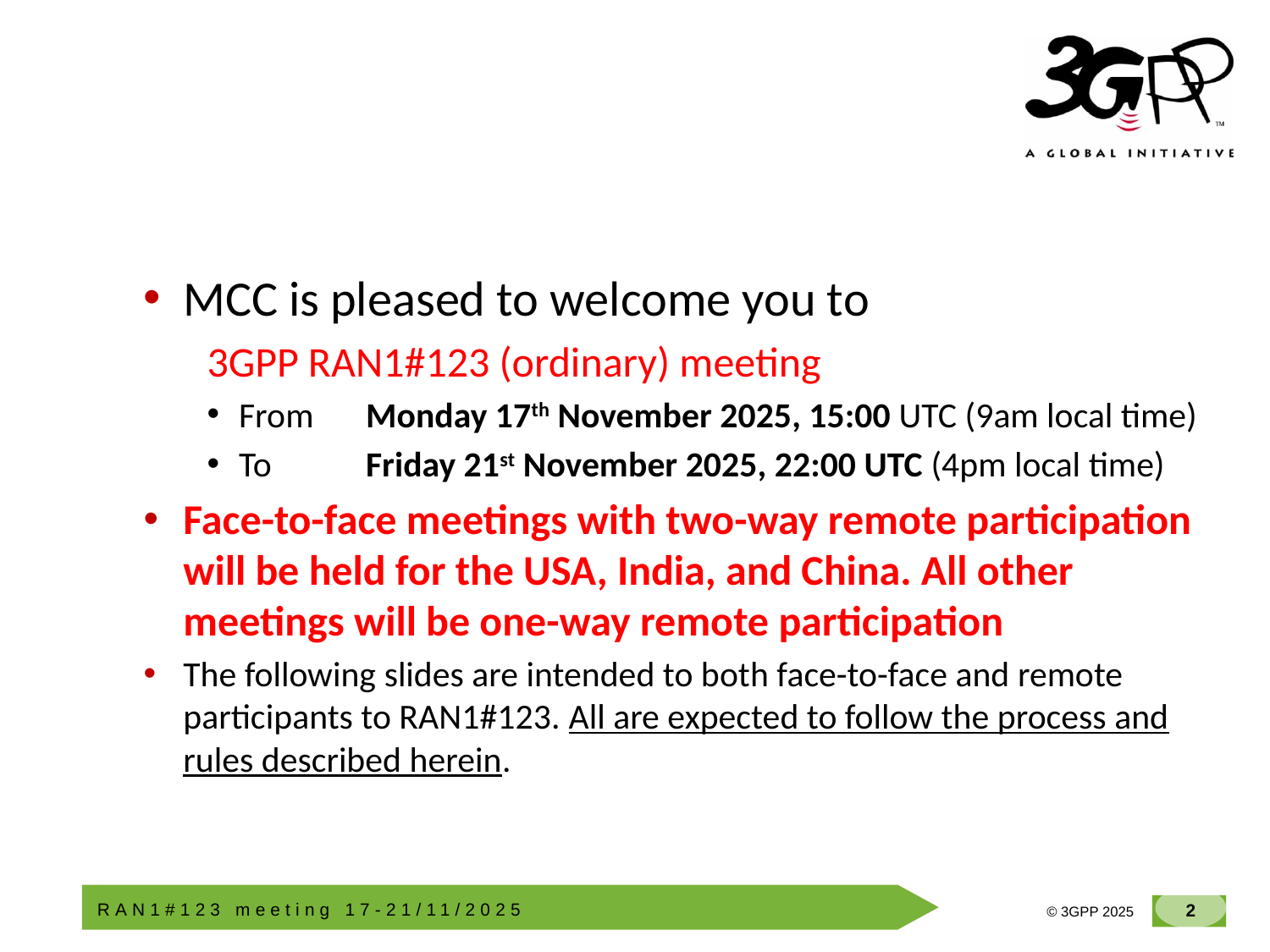

MCC is pleased to welcome you to
3GPP RAN1#123 (ordinary) meeting
From 	Monday 17th November 2025, 15:00 UTC (9am local time)
To 	Friday 21st November 2025, 22:00 UTC (4pm local time)
Face-to-face meetings with two-way remote participation will be held for the USA, India, and China. All other meetings will be one-way remote participation
The following slides are intended to both face-to-face and remote participants to RAN1#123. All are expected to follow the process and rules described herein.